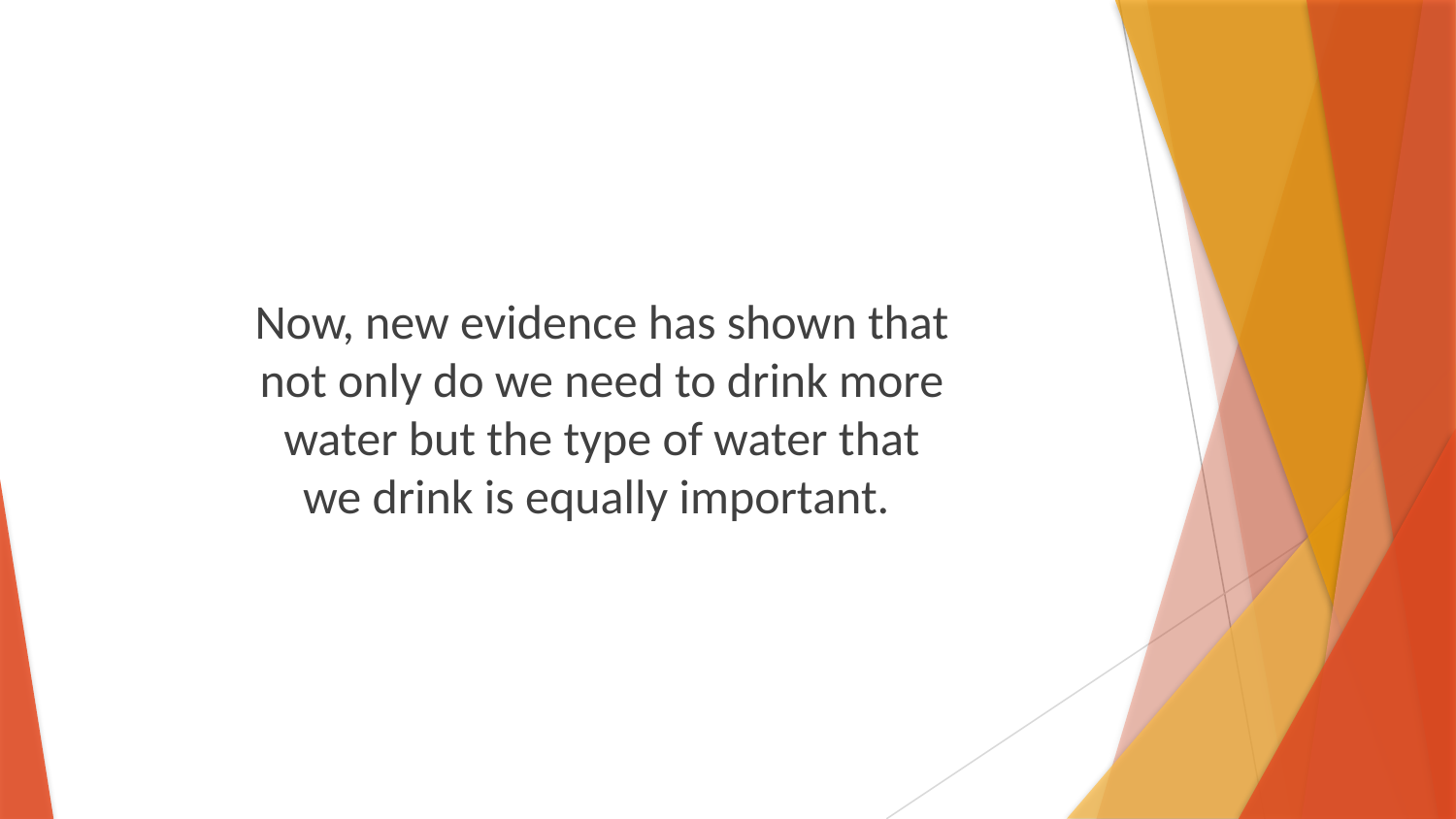

Now, new evidence has shown that not only do we need to drink more water but the type of water that we drink is equally important.